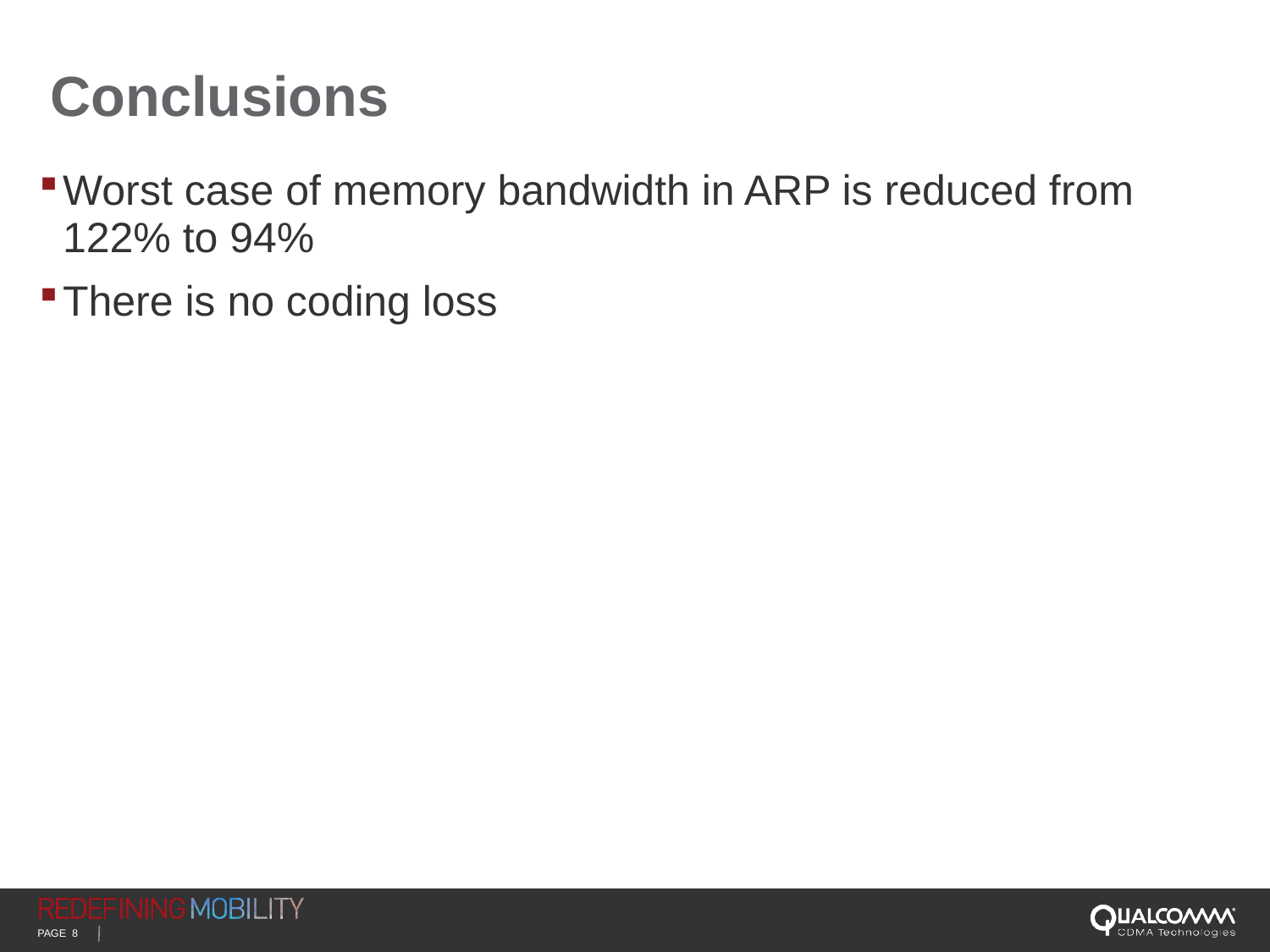

# Conclusions
Worst case of memory bandwidth in ARP is reduced from 122% to 94%
There is no coding loss